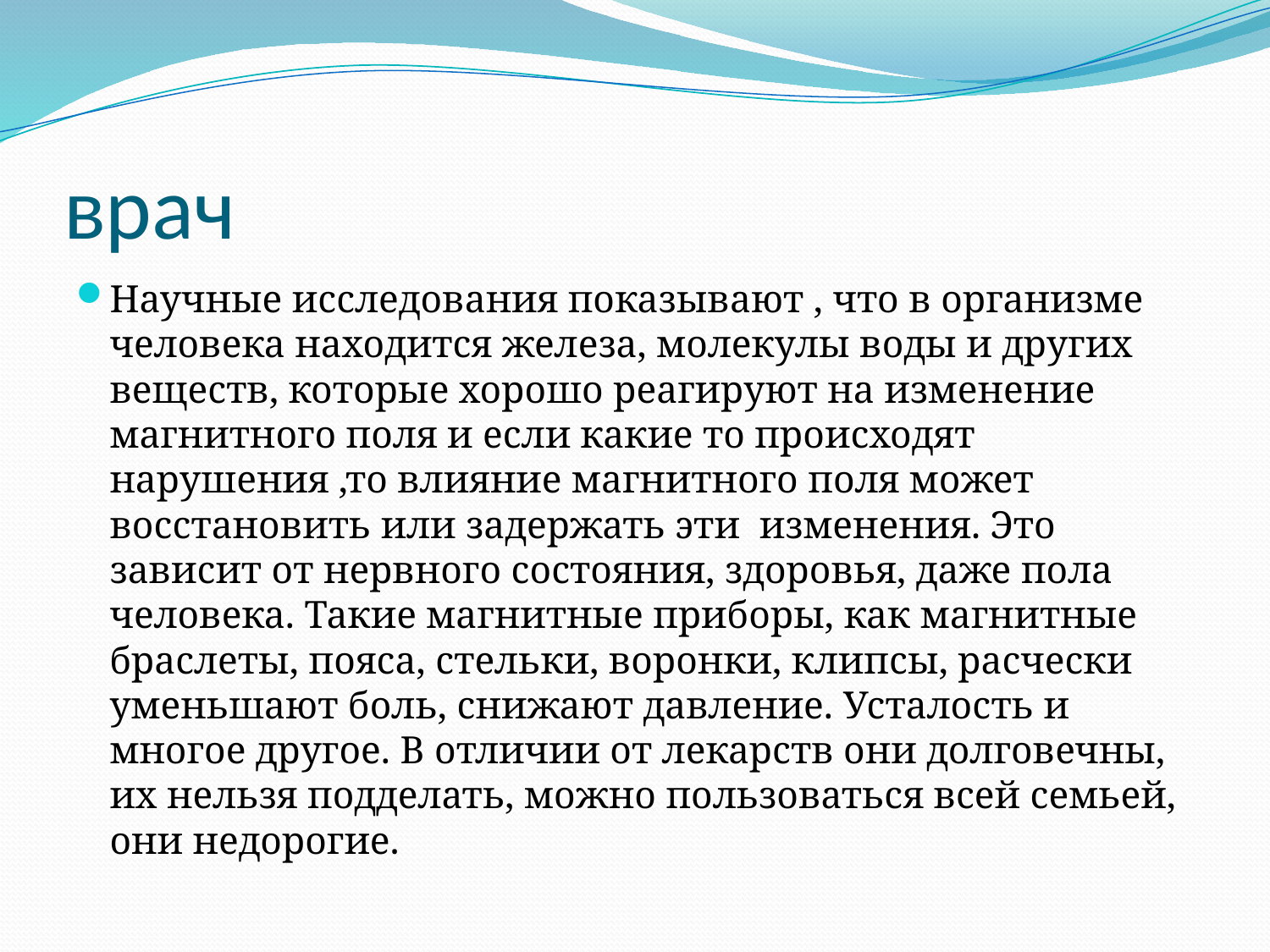

# врач
Научные исследования показывают , что в организме человека находится железа, молекулы воды и других веществ, которые хорошо реагируют на изменение магнитного поля и если какие то происходят нарушения ,то влияние магнитного поля может восстановить или задержать эти  изменения. Это зависит от нервного состояния, здоровья, даже пола человека. Такие магнитные приборы, как магнитные браслеты, пояса, стельки, воронки, клипсы, расчески уменьшают боль, снижают давление. Усталость и многое другое. В отличии от лекарств они долговечны, их нельзя подделать, можно пользоваться всей семьей, они недорогие.